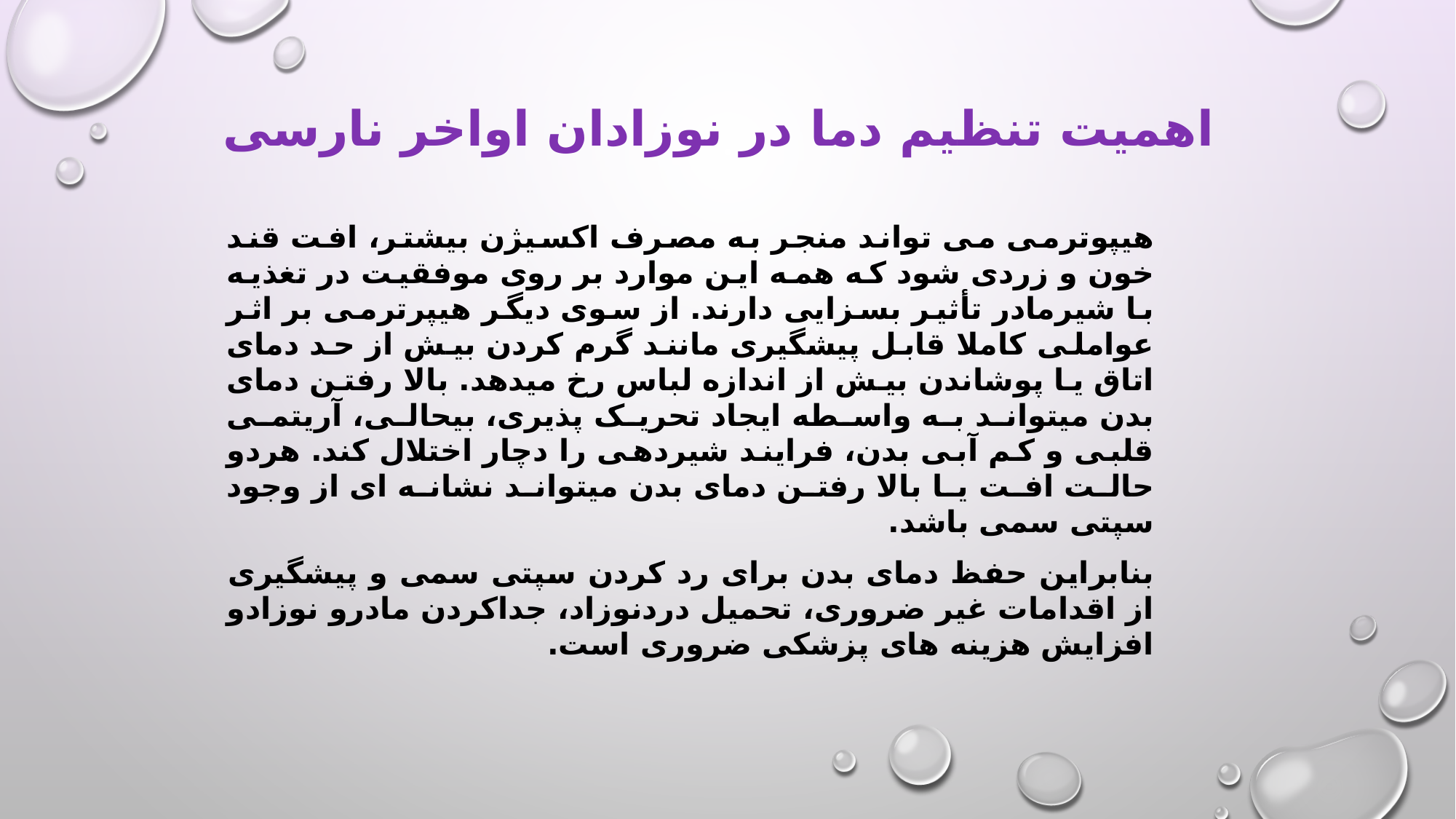

# اهمیت تنظیم دما در نوزادان اواخر نارسی
هیپوترمی می تواند منجر به مصرف اکسیژن بیشتر، افت قند خون و زردی شود که همه این موارد بر روی موفقیت در تغذیه با شیرمادر تأثیر بسزایی دارند. از سوی دیگر هیپرترمی بر اثر عواملی کاملا قابل پیشگیری مانند گرم کردن بیش از حد دمای اتاق یا پوشاندن بیش از اندازه لباس رخ میدهد. بالا رفتن دمای بدن میتواند به واسطه ایجاد تحریک پذیری، بیحالی، آریتمی قلبی و کم آبی بدن، فرایند شیردهی را دچار اختلال کند. هردو حالت افت یا بالا رفتن دمای بدن میتواند نشانه ای از وجود سپتی سمی باشد.
بنابراین حفظ دمای بدن برای رد کردن سپتی سمی و پیشگیری از اقدامات غیر ضروری، تحمیل دردنوزاد، جداکردن مادرو نوزادو افزایش هزینه های پزشکی ضروری است.